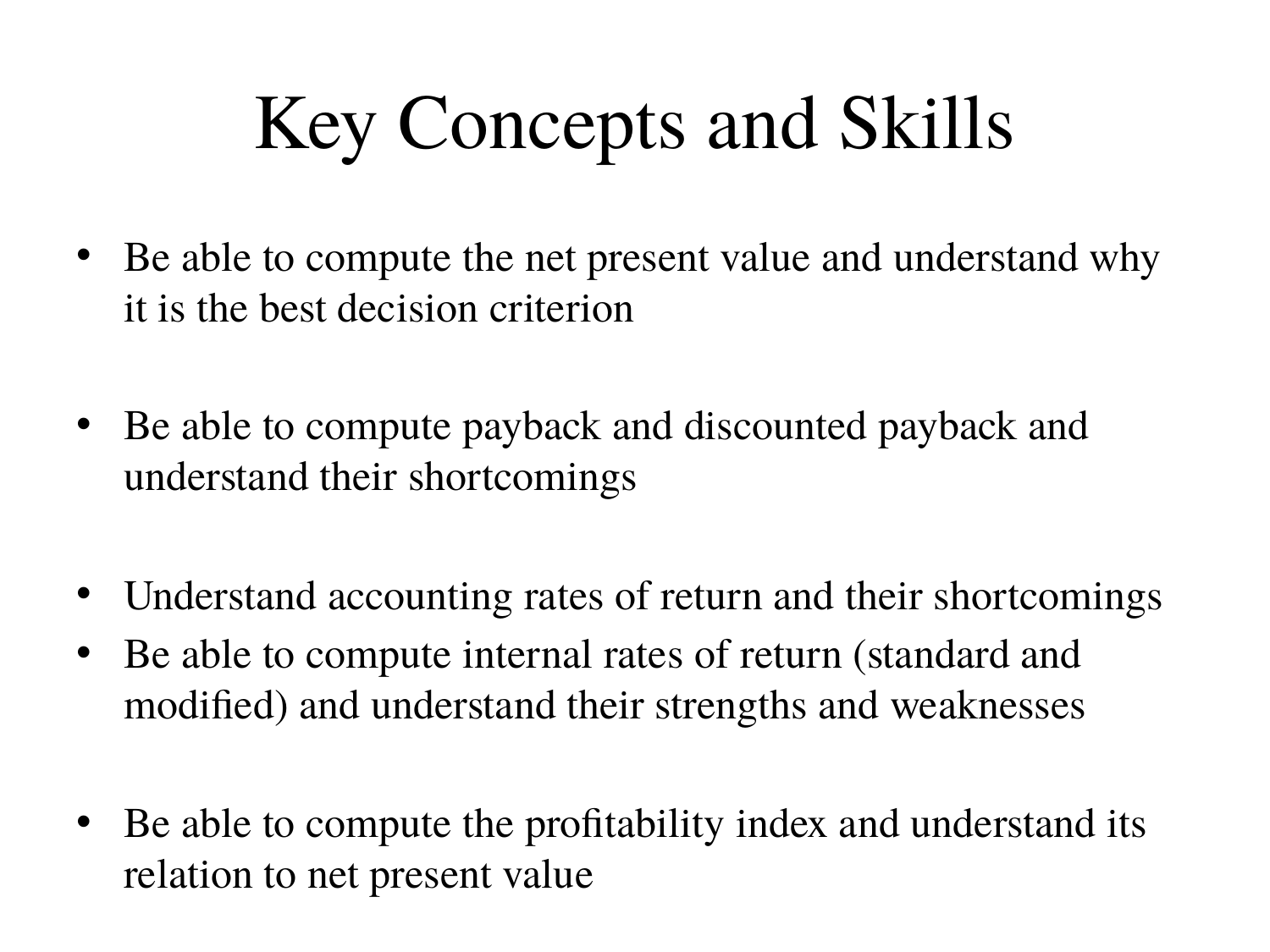

# Key Concepts and Skills
Be able to compute the net present value and understand why it is the best decision criterion

Be able to compute payback and discounted payback and understand their shortcomings

Understand accounting rates of return and their shortcomings
Be able to compute internal rates of return (standard and modified) and understand their strengths and weaknesses

Be able to compute the profitability index and understand its relation to net present value